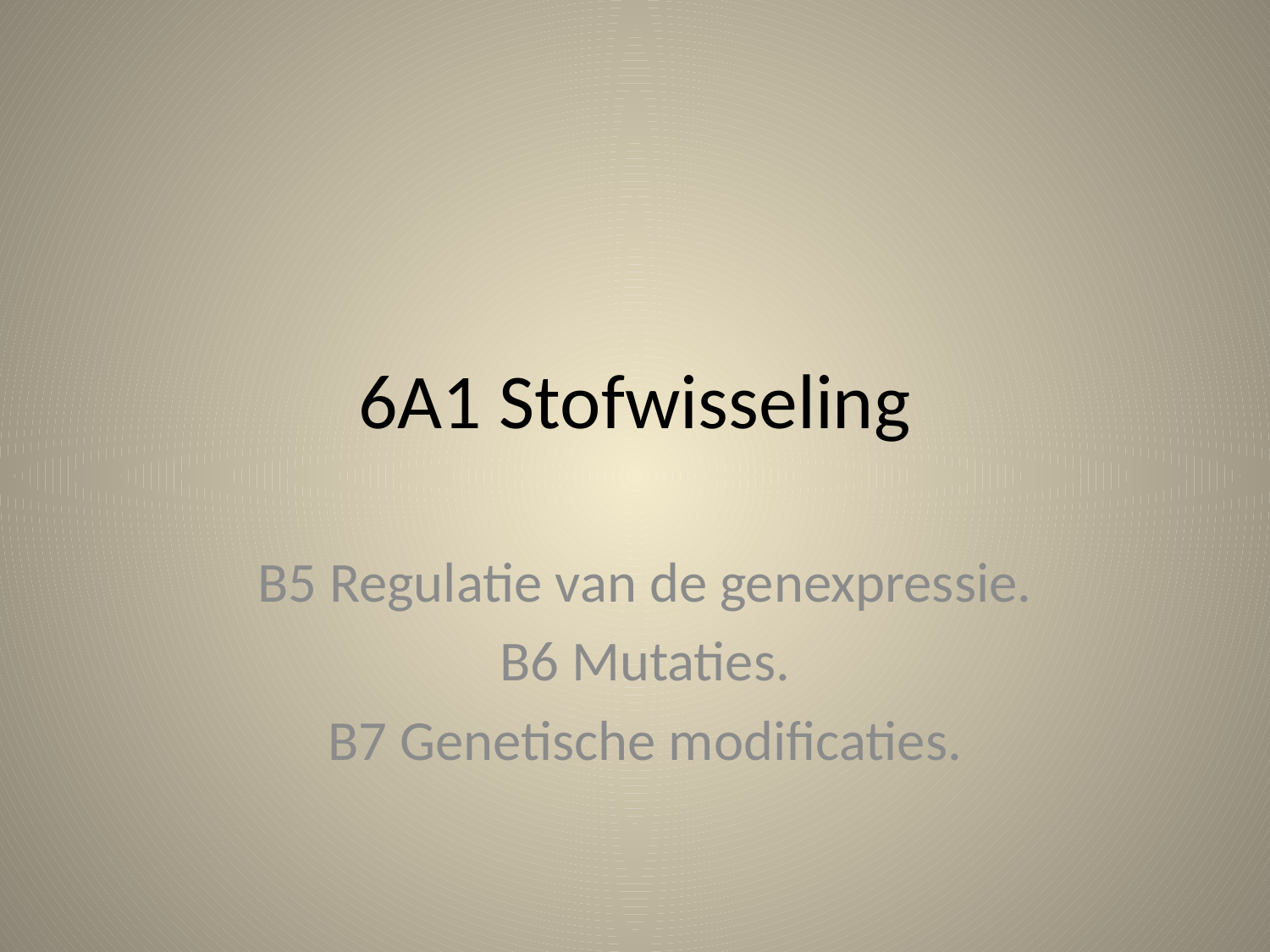

# 6A1 Stofwisseling
B5 Regulatie van de genexpressie.
B6 Mutaties.
B7 Genetische modificaties.